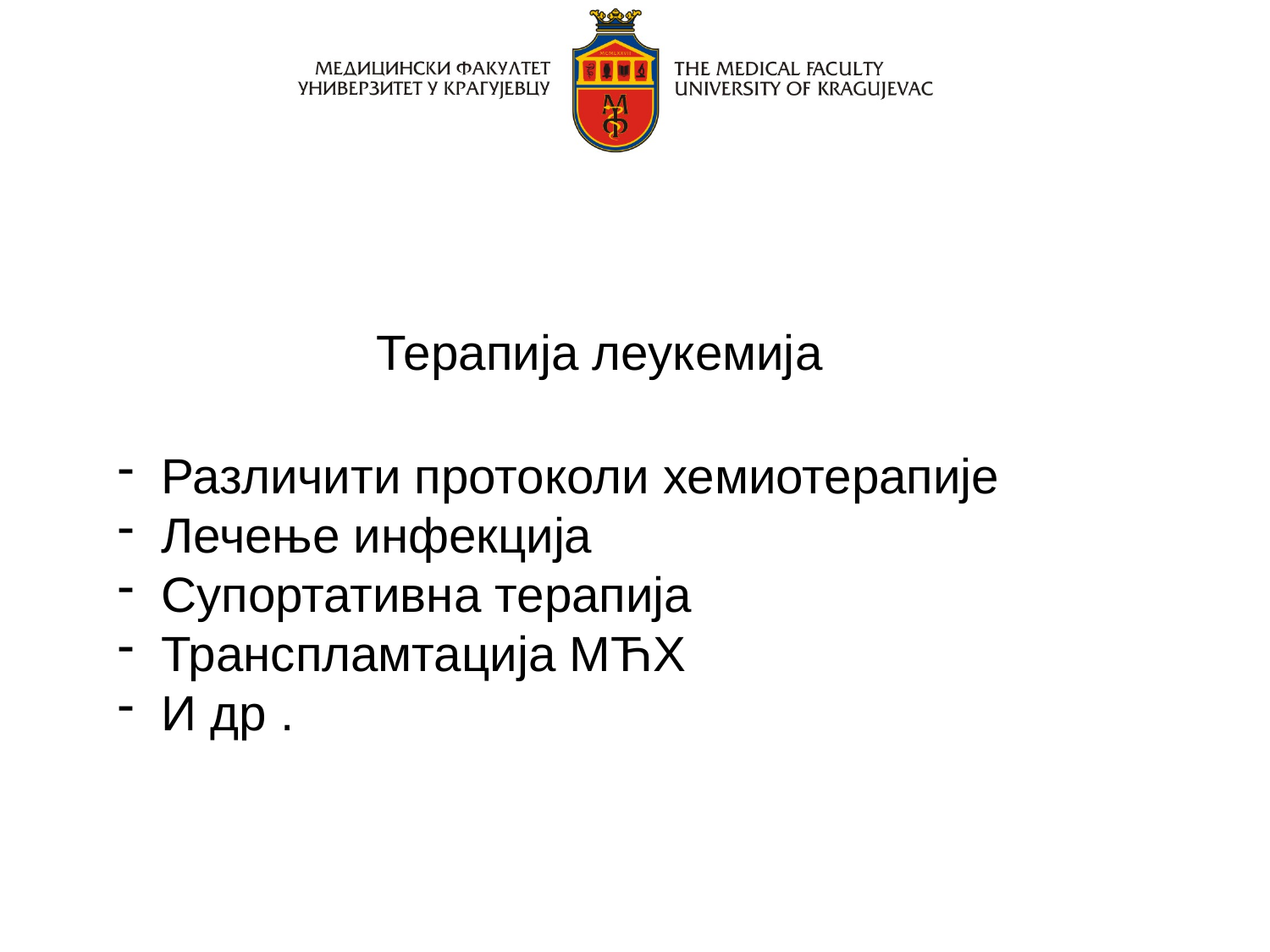

Терапија леукемија

 Различити протоколи хемиотерапије
 Лечење инфекција
 Супортативна терапија
 Транспламтација МЋХ
 И др .